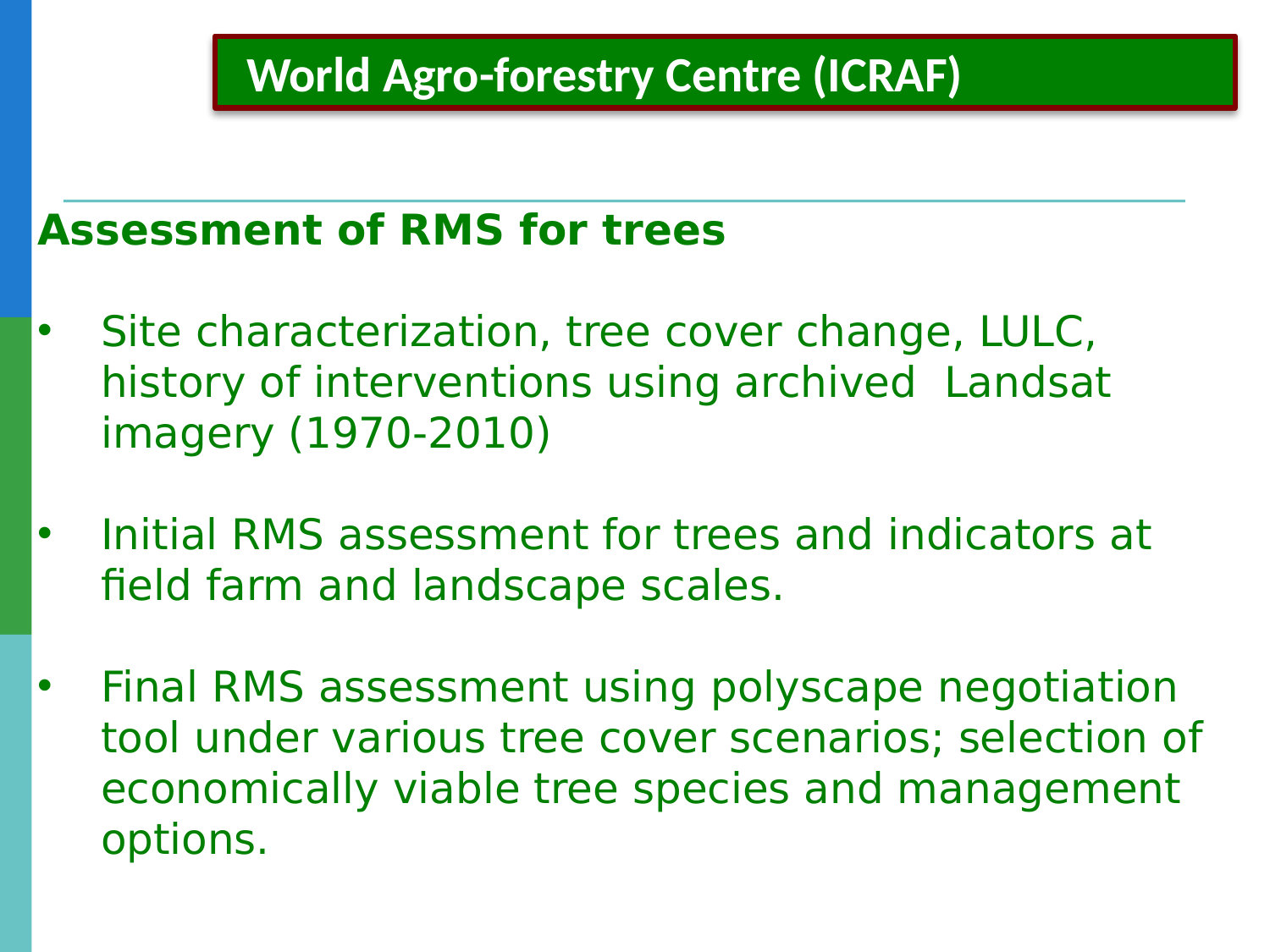

World Agro-forestry Centre (ICRAF)
Assessment of RMS for trees

Site characterization, tree cover change, LULC, history of interventions using archived  Landsat imagery (1970-2010)

Initial RMS assessment for trees and indicators at field farm and landscape scales.

Final RMS assessment using polyscape negotiation tool under various tree cover scenarios; selection of economically viable tree species and management options.